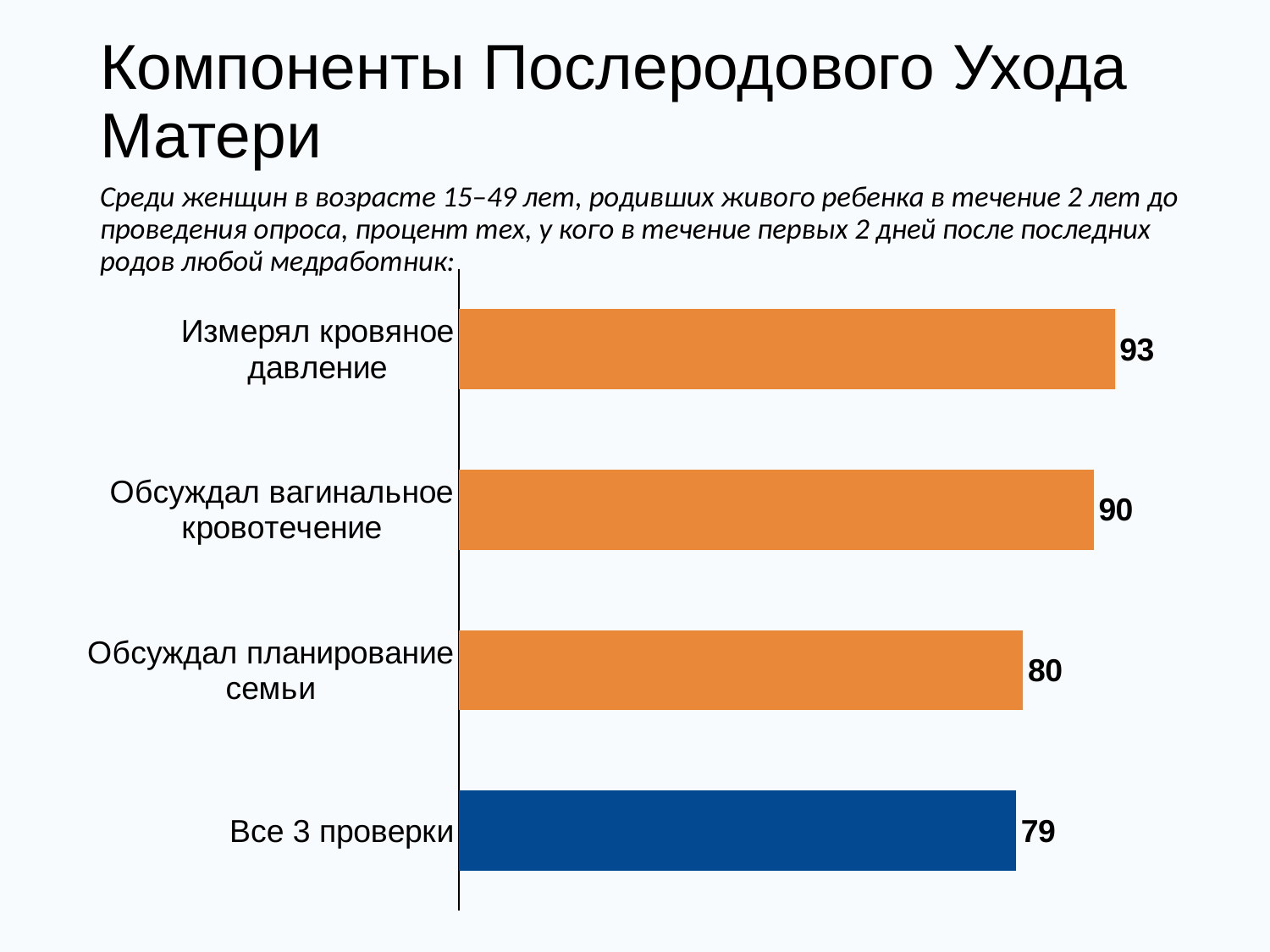

# Компоненты Послеродового Ухода Матери
Среди женщин в возрасте 15–49 лет, родивших живого ребенка в течение 2 лет до проведения опроса, процент тех, у кого в течение первых 2 дней после последних родов любой медработник:

### Chart

| Category | Column3 |
|---|---|
| Все 3 проверки | 79.0 |
| Обсуждал планирование семьи | 80.0 |
| Обсуждал вагинальное кровотечение | 90.0 |
| Измерял кровяное давление | 93.0 |